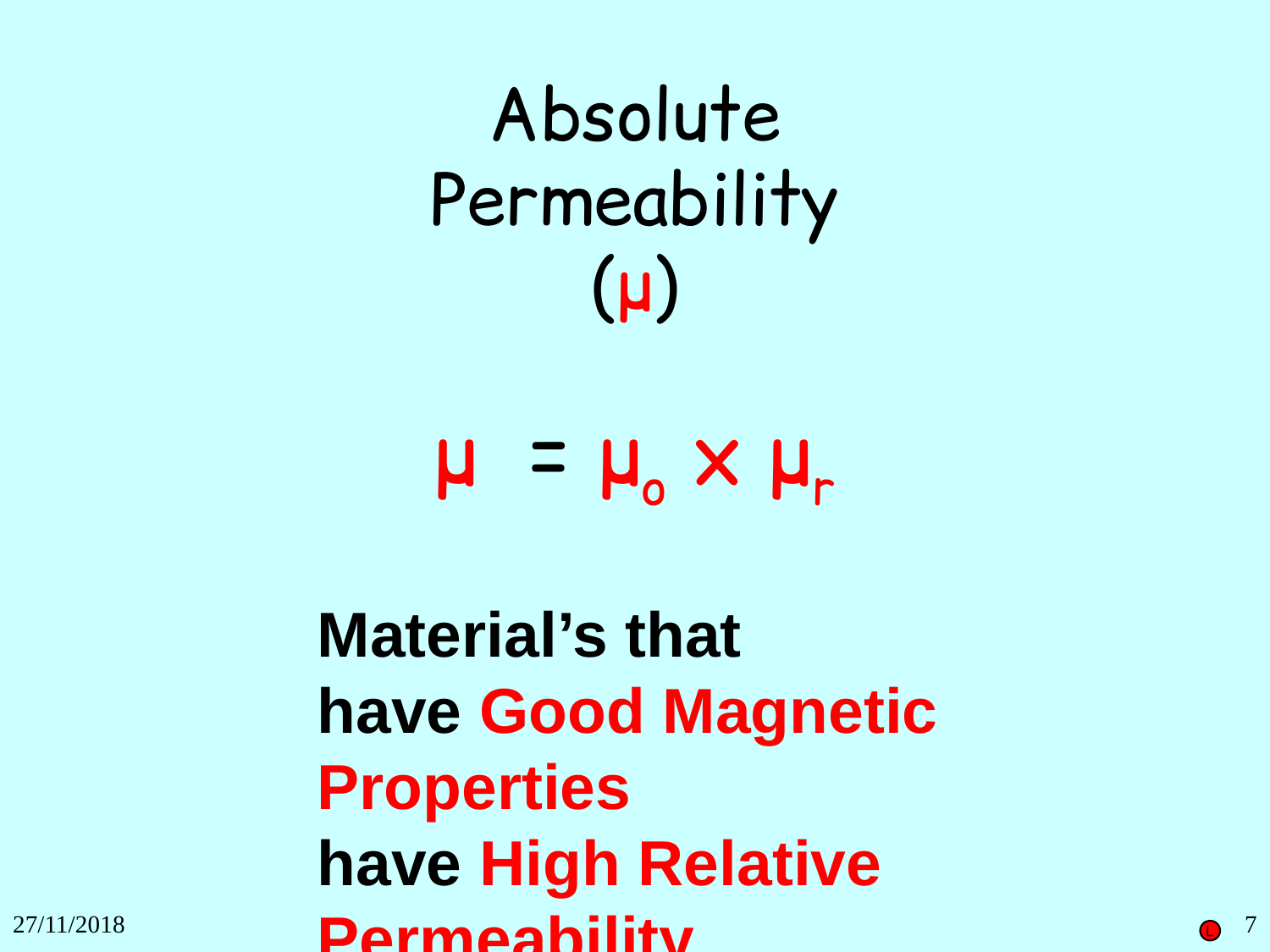

Absolute Permeability
(μ)
μ  = μo x μr
Material’s that
have Good Magnetic Properties
have High Relative Permeability
27/11/2018
7
L